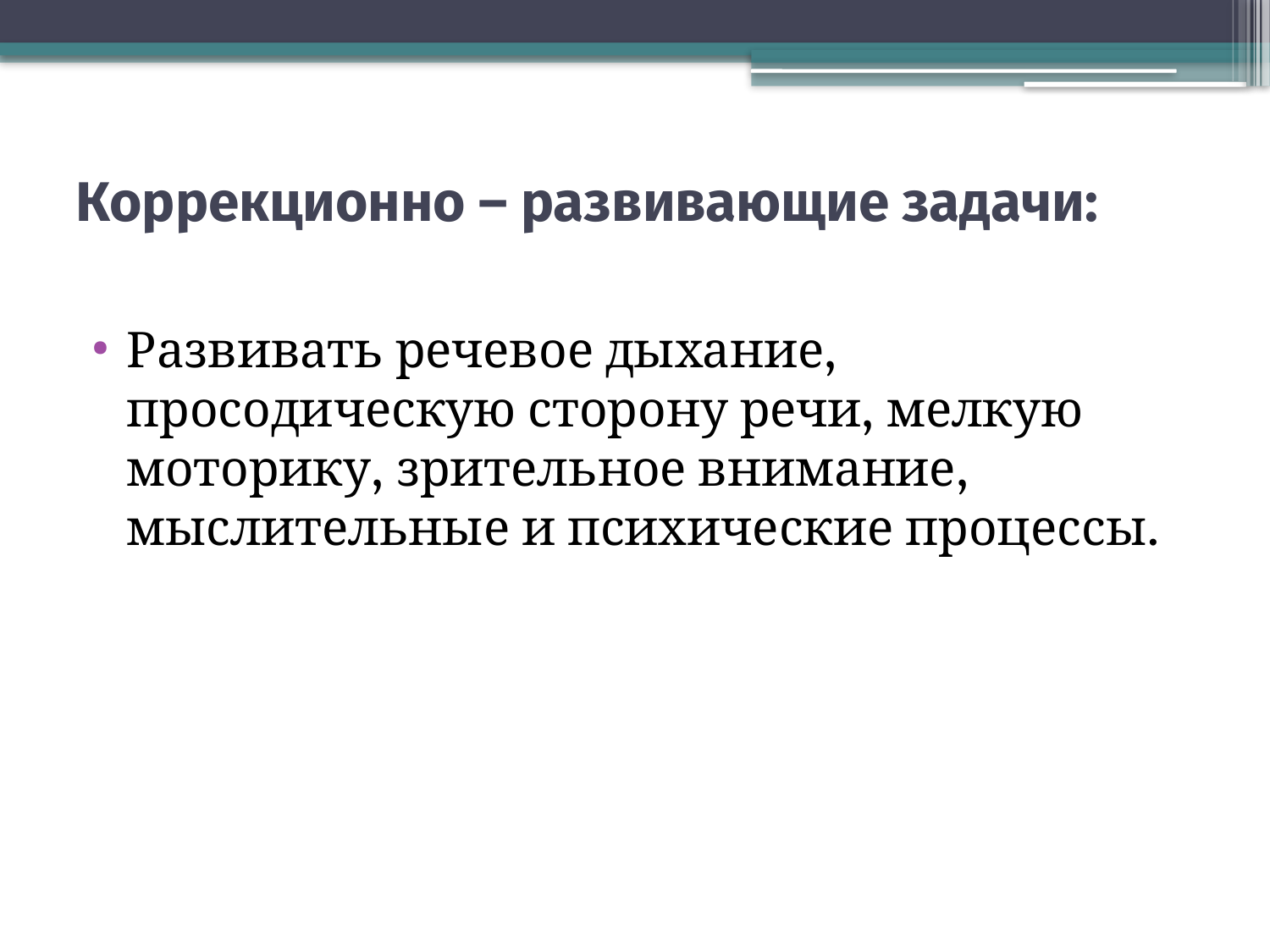

# Коррекционно – развивающие задачи:
Развивать речевое дыхание, просодическую сторону речи, мелкую моторику, зрительное внимание, мыслительные и психические процессы.